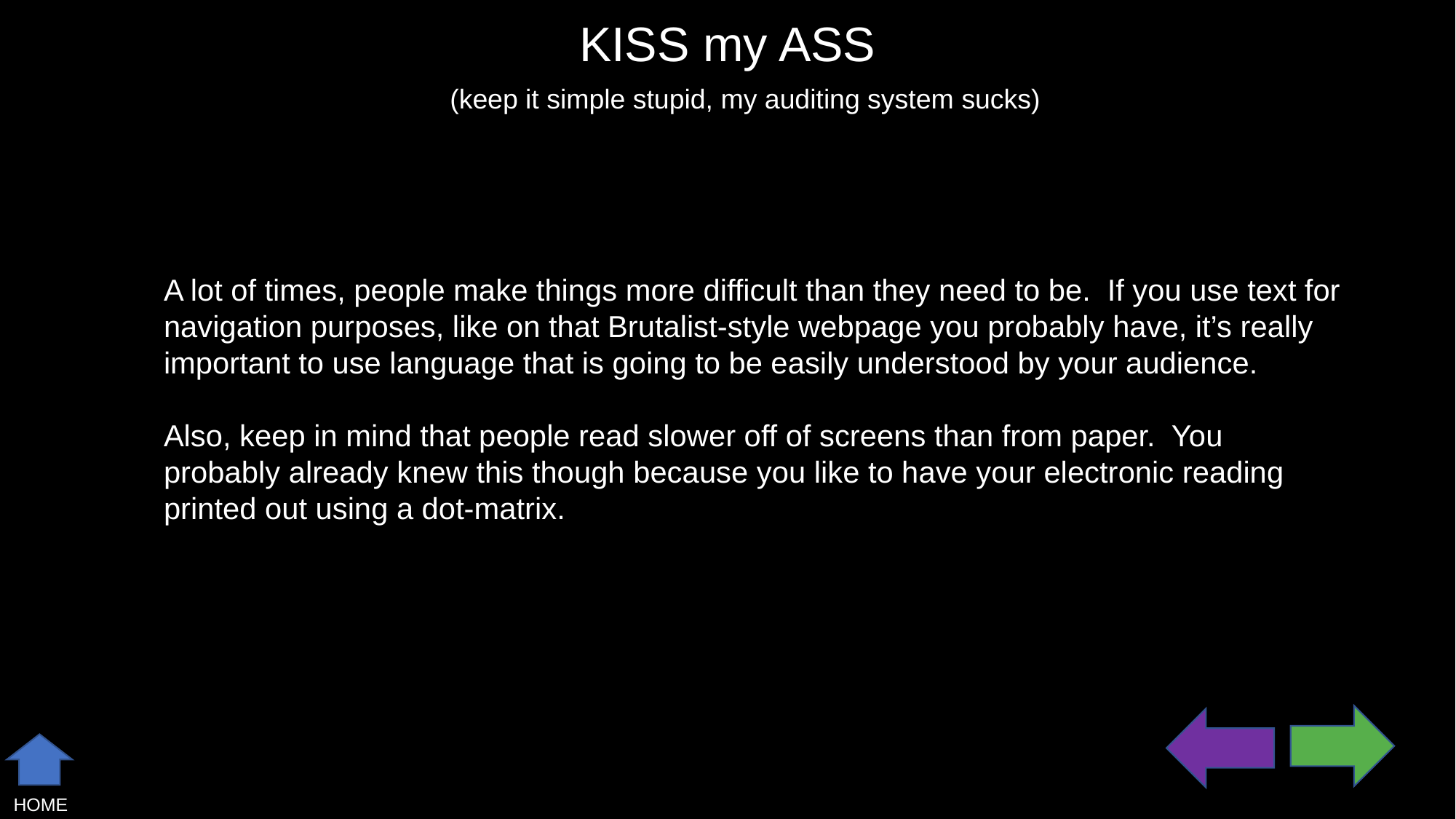

KISS my ASS
(keep it simple stupid, my auditing system sucks)
A lot of times, people make things more difficult than they need to be.  If you use text for navigation purposes, like on that Brutalist-style webpage you probably have, it’s really important to use language that is going to be easily understood by your audience.

Also, keep in mind that people read slower off of screens than from paper.  You probably already knew this though because you like to have your electronic reading printed out using a dot-matrix.

HOME